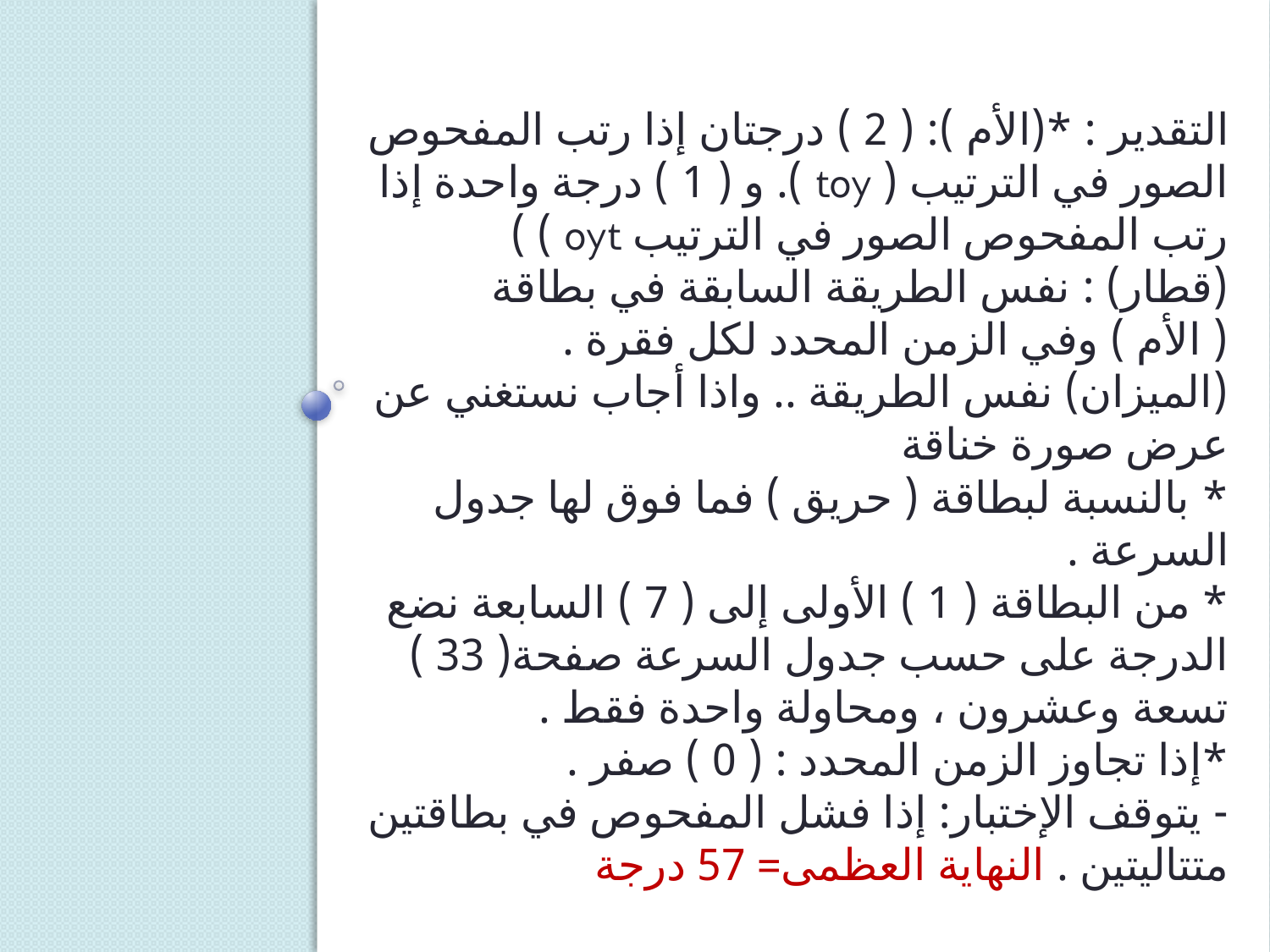

التقدير : *(الأم ): ( 2 ) درجتان إذا رتب المفحوص الصور في الترتيب ( toy ). و ( 1 ) درجة واحدة إذا رتب المفحوص الصور في الترتيب oyt ) )
(قطار) : نفس الطريقة السابقة في بطاقة ( الأم ) وفي الزمن المحدد لكل فقرة .
(الميزان) نفس الطريقة .. واذا أجاب نستغني عن عرض صورة خناقة
* بالنسبة لبطاقة ( حريق ) فما فوق لها جدول السرعة .
* من البطاقة ( 1 ) الأولى إلى ( 7 ) السابعة نضع الدرجة على حسب جدول السرعة صفحة( 33 ) تسعة وعشرون ، ومحاولة واحدة فقط .
*إذا تجاوز الزمن المحدد : ( 0 ) صفر .
- يتوقف الإختبار: إذا فشل المفحوص في بطاقتين متتاليتين . النهاية العظمى= 57 درجة